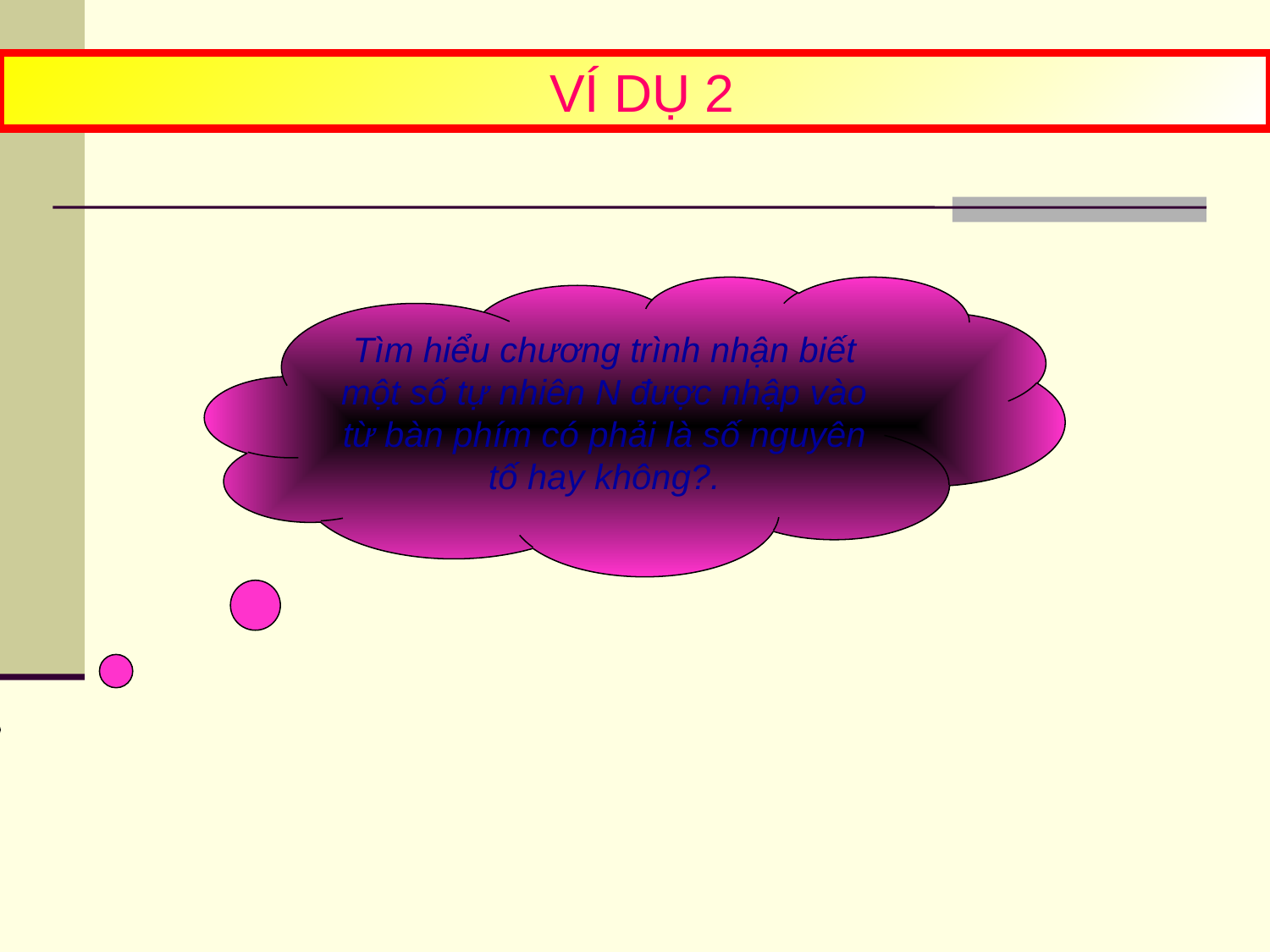

VÍ DỤ 2
Tìm hiểu chương trình nhận biết một số tự nhiên N được nhập vào từ bàn phím có phải là số nguyên tố hay không?.